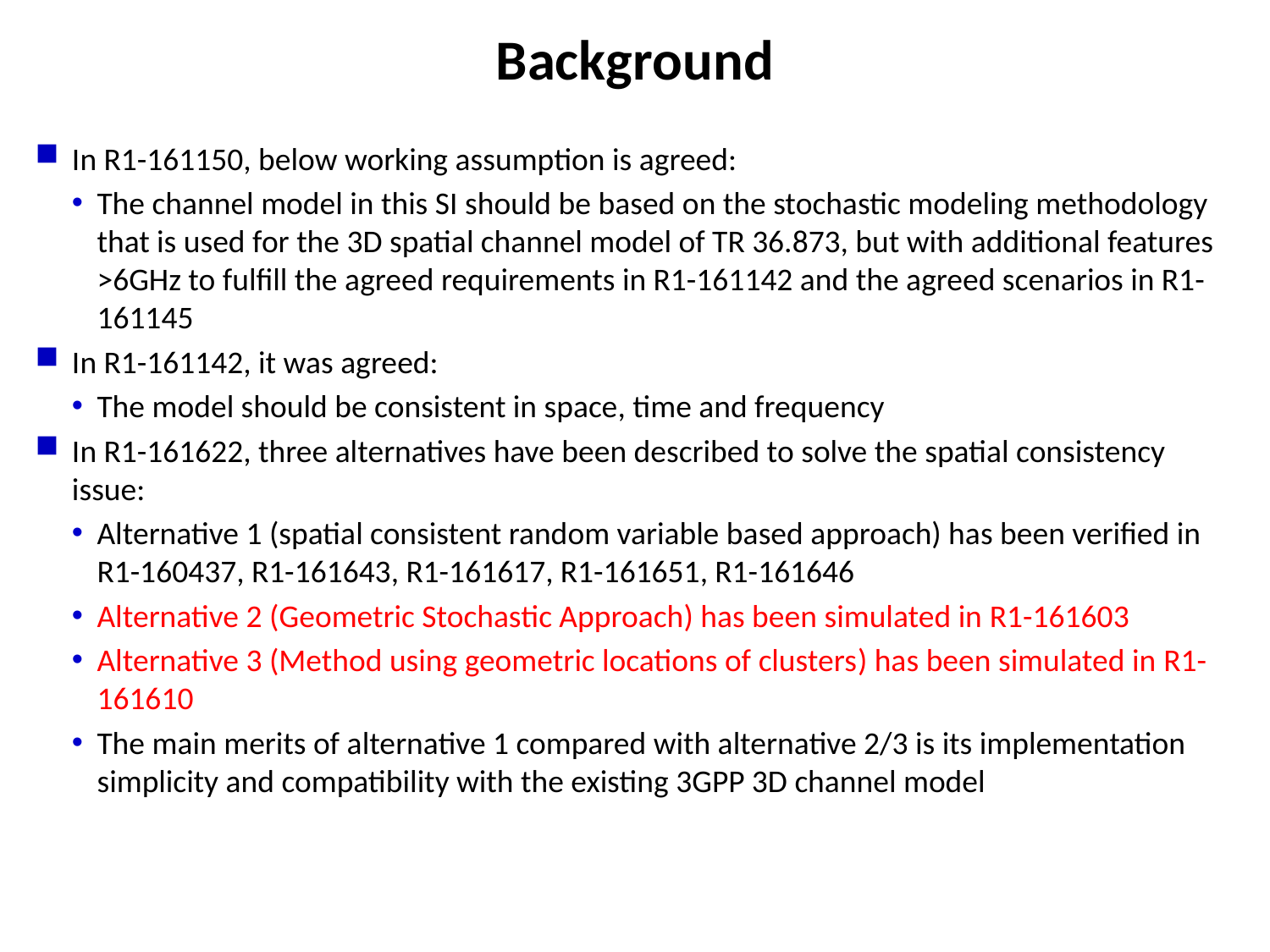

# Background
In R1-161150, below working assumption is agreed:
The channel model in this SI should be based on the stochastic modeling methodology that is used for the 3D spatial channel model of TR 36.873, but with additional features >6GHz to fulfill the agreed requirements in R1-161142 and the agreed scenarios in R1-161145
In R1-161142, it was agreed:
The model should be consistent in space, time and frequency
In R1-161622, three alternatives have been described to solve the spatial consistency issue:
Alternative 1 (spatial consistent random variable based approach) has been verified in R1-160437, R1-161643, R1-161617, R1-161651, R1-161646
Alternative 2 (Geometric Stochastic Approach) has been simulated in R1-161603
Alternative 3 (Method using geometric locations of clusters) has been simulated in R1-161610
The main merits of alternative 1 compared with alternative 2/3 is its implementation simplicity and compatibility with the existing 3GPP 3D channel model